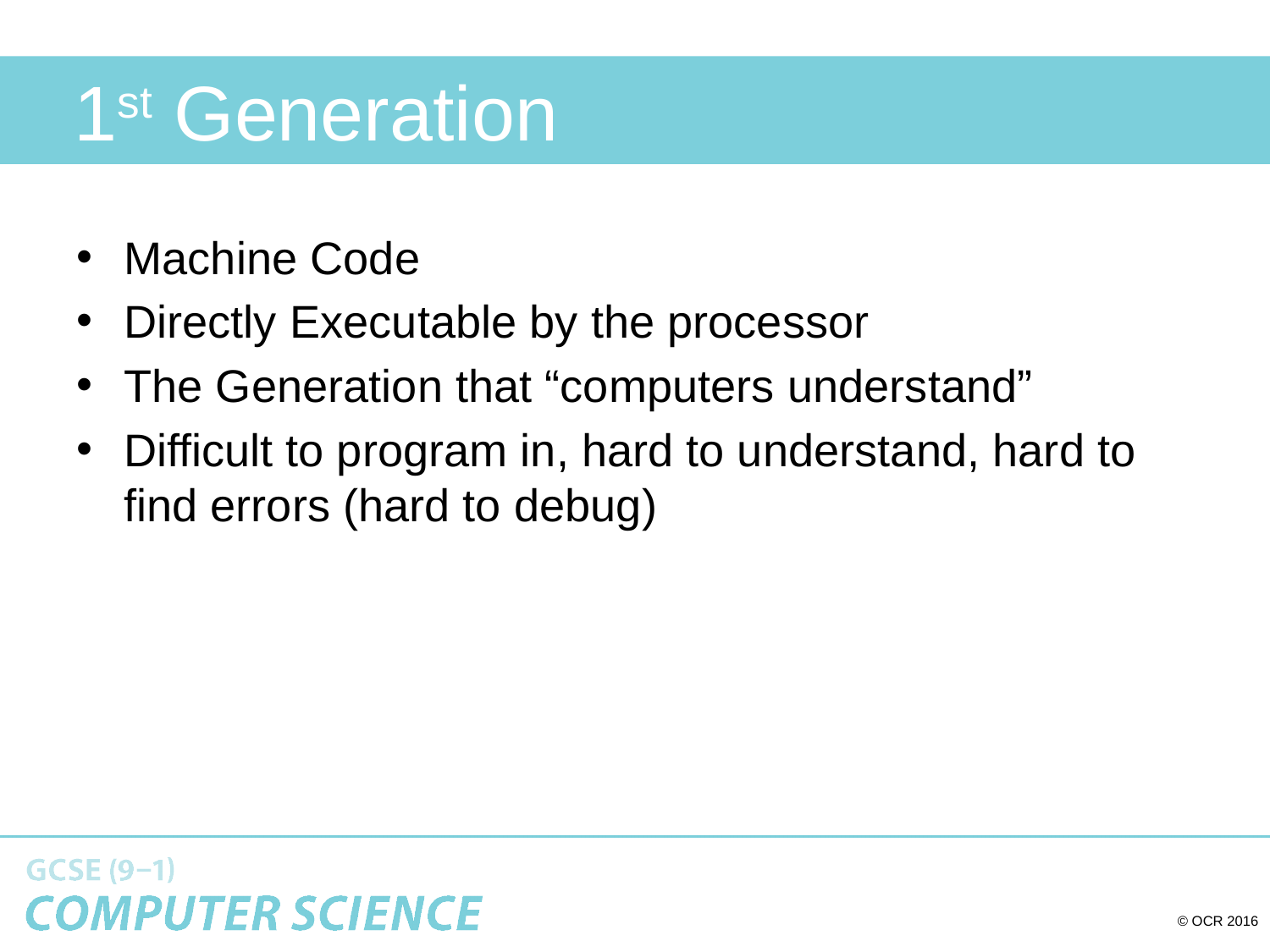

# 1st Generation
Machine Code
Directly Executable by the processor
The Generation that “computers understand”
Difficult to program in, hard to understand, hard to find errors (hard to debug)